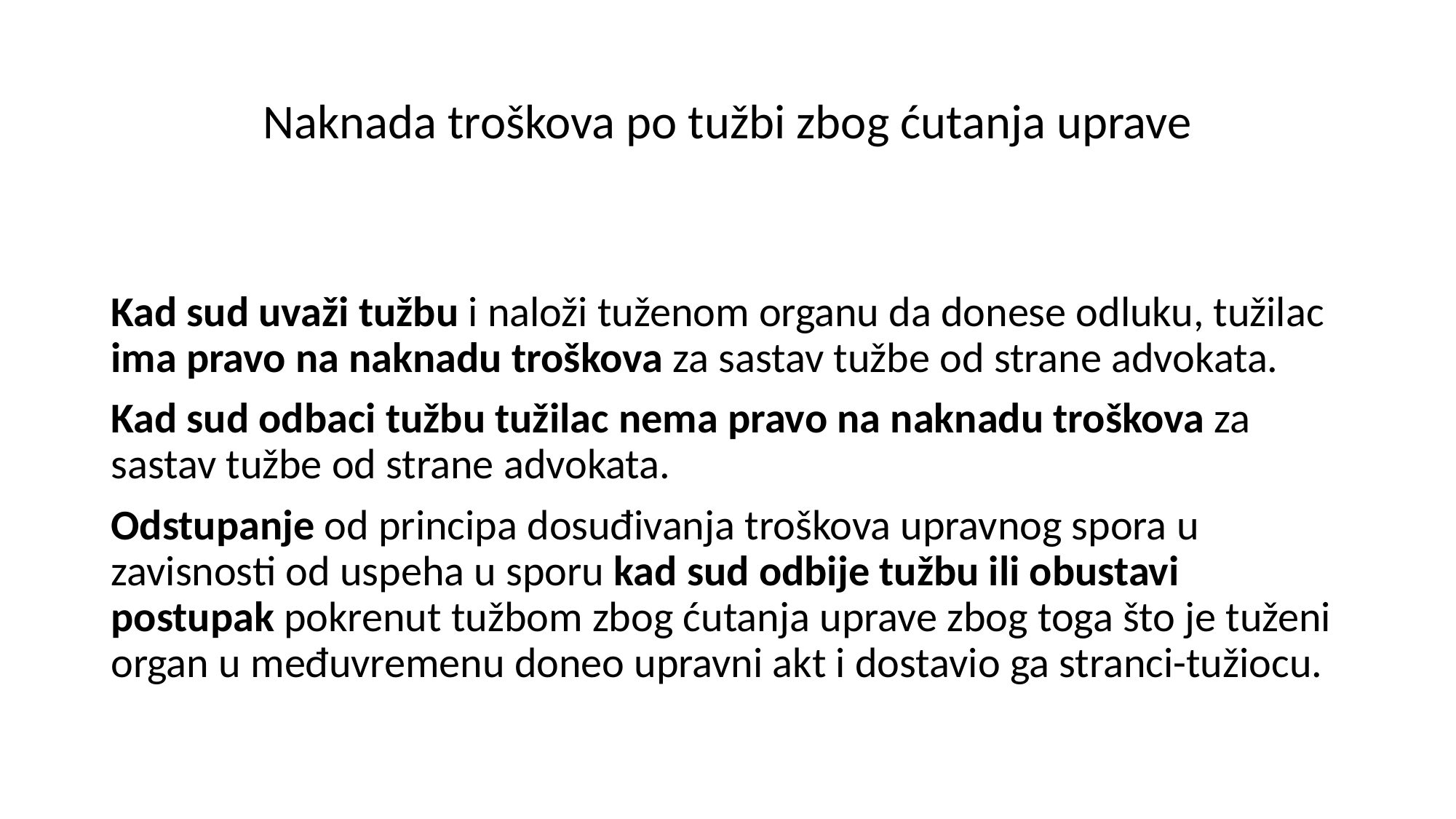

# Naknada troškova po tužbi zbog ćutanja uprave

Kad sud uvaži tužbu i naloži tuženom organu da donese odluku, tužilac ima pravo na naknadu troškova za sastav tužbe od strane advokata.
Kad sud odbaci tužbu tužilac nema pravo na naknadu troškova za sastav tužbe od strane advokata.
Odstupanje od principa dosuđivanja troškova upravnog spora u zavisnosti od uspeha u sporu kad sud odbije tužbu ili obustavi postupak pokrenut tužbom zbog ćutanja uprave zbog toga što je tuženi organ u međuvremenu doneo upravni akt i dostavio ga stranci-tužiocu.